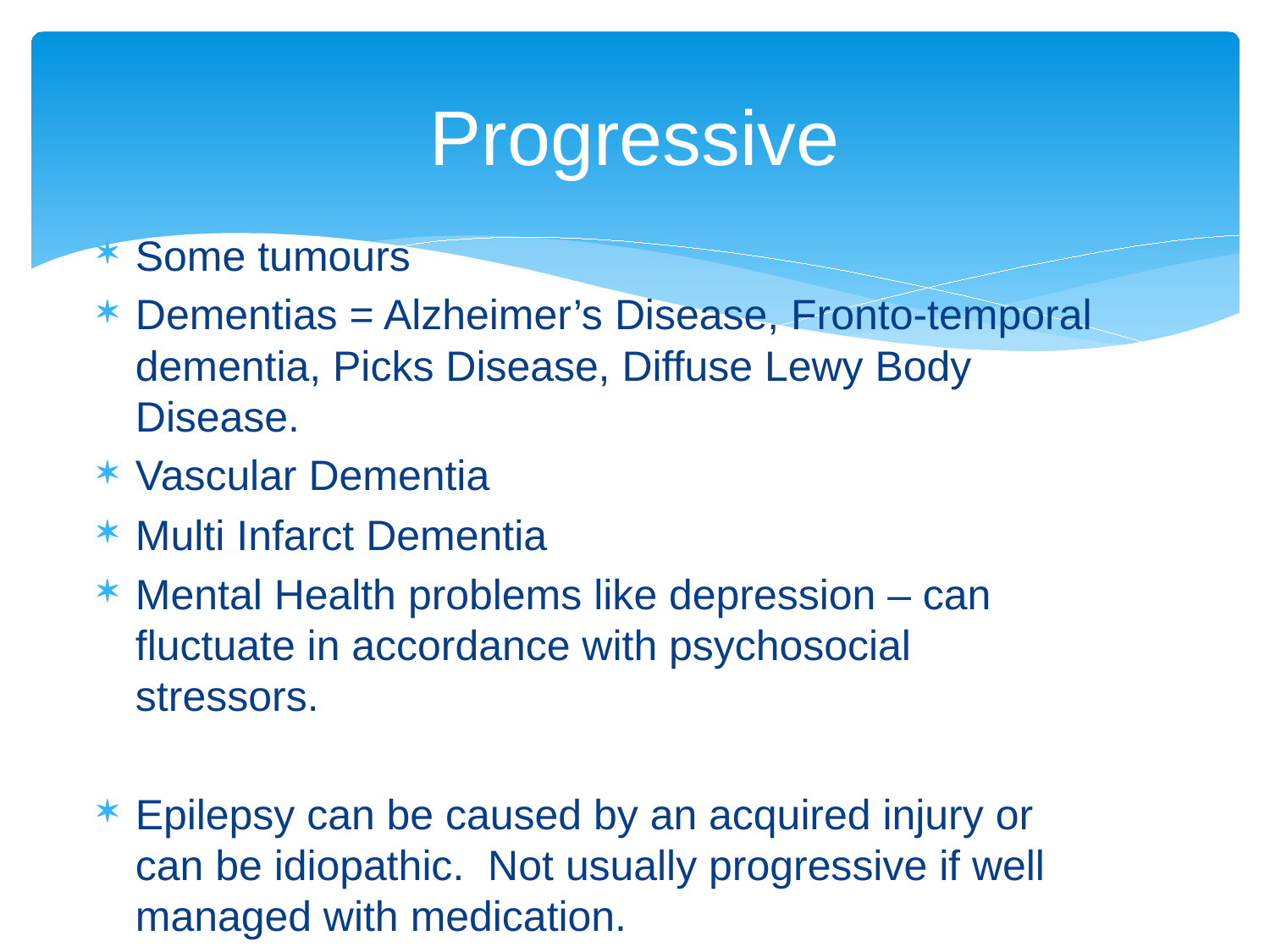

# Progressive
Some tumours
Dementias = Alzheimer’s Disease, Fronto-temporal dementia, Picks Disease, Diffuse Lewy Body Disease.
Vascular Dementia
Multi Infarct Dementia
Mental Health problems like depression – can fluctuate in accordance with psychosocial stressors.

Epilepsy can be caused by an acquired injury or can be idiopathic.  Not usually progressive if well managed with medication.